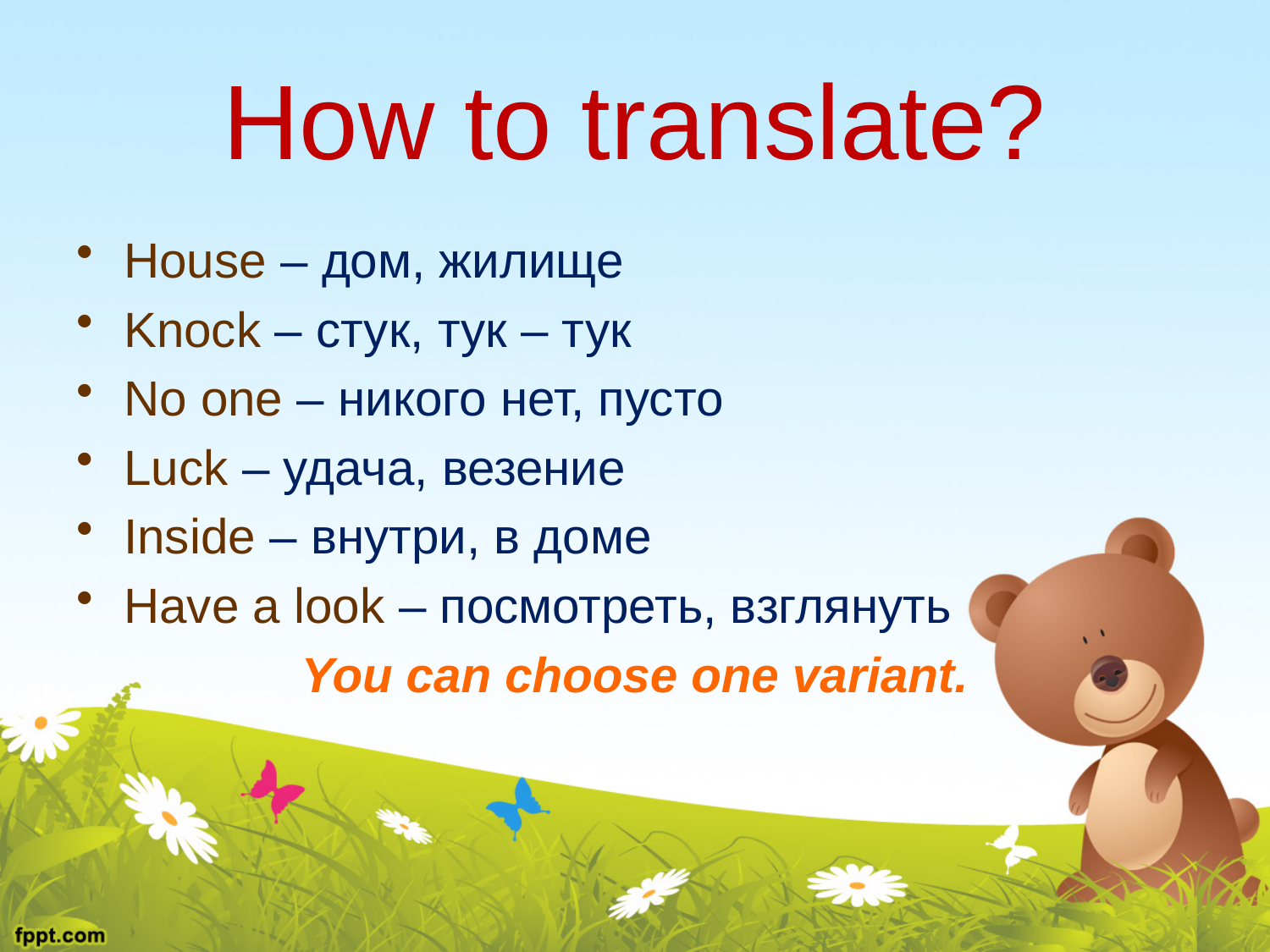

# How to translate?
House – дом, жилище
Knock – стук, тук – тук
No one – никого нет, пусто
Luck – удача, везение
Inside – внутри, в доме
Have a look – посмотреть, взглянуть
You can choose one variant.